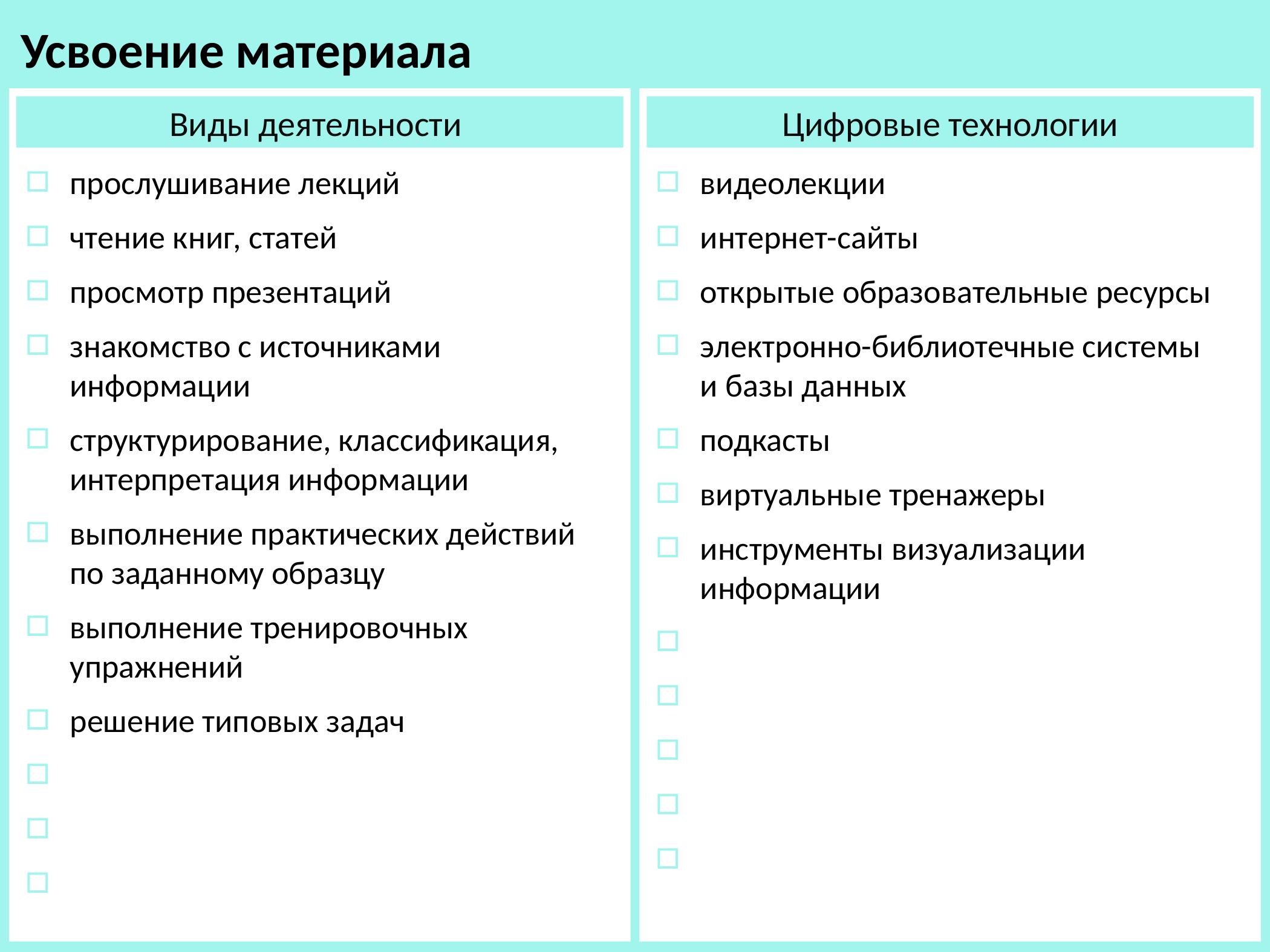

Усвоение материала
Reading books, papers;

Виды деятельности
прослушивание лекций
чтение книг, статей
просмотр презентаций
знакомство с источниками информации
структурирование, классификация, интерпретация информации
выполнение практических действий по заданному образцу
выполнение тренировочных упражнений
решение типовых задач
А
А
а

Цифровые технологии
видеолекции
интернет-сайты
открытые образовательные ресурсы
электронно-библиотечные системы и базы данных
подкасты
виртуальные тренажеры
инструменты визуализации информации
А
А
А
А
А